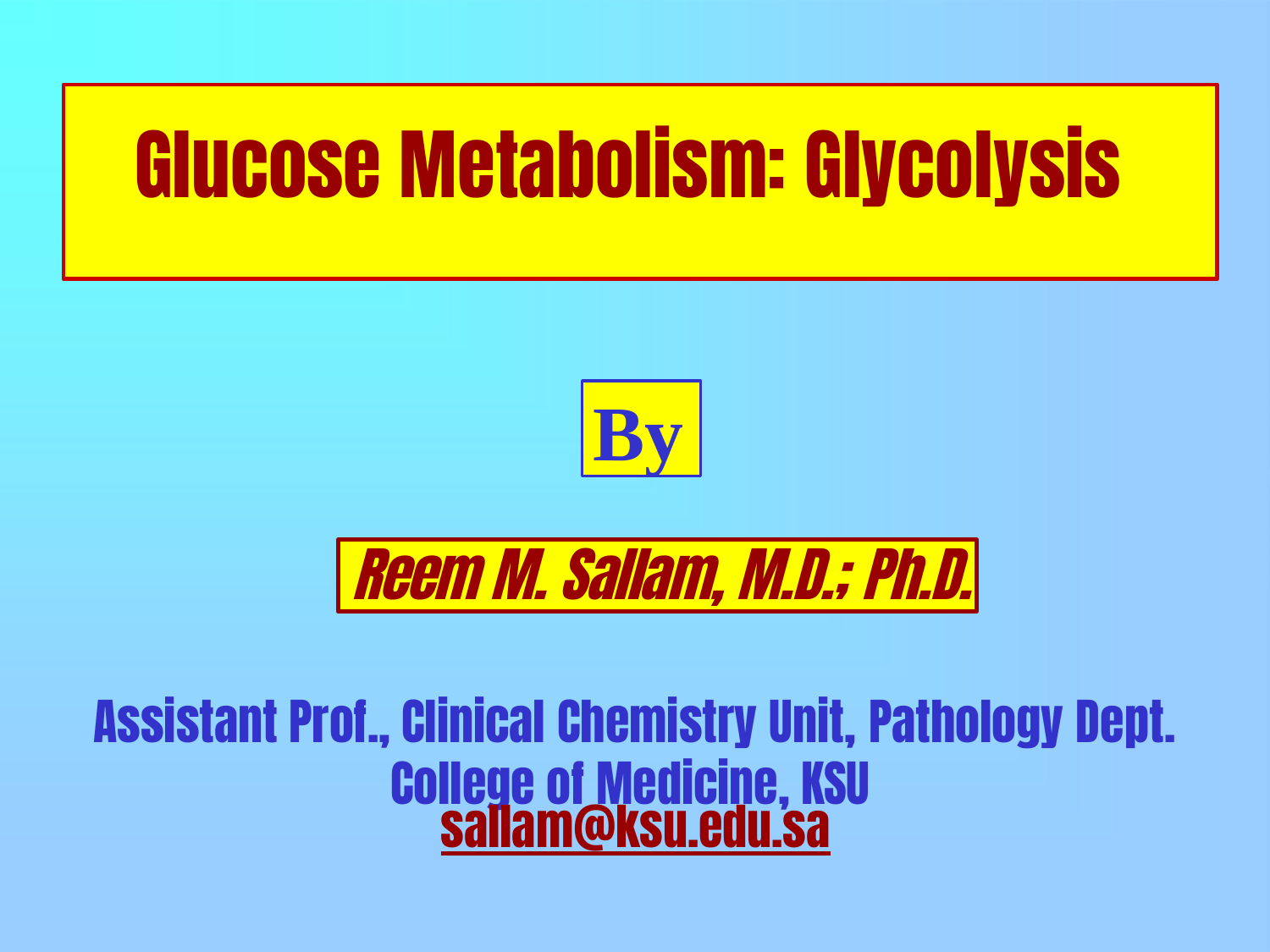

# Glucose Metabolism: Glycolysis
By
Reem M. Sallam, M.D.; Ph.D.
Assistant Prof., Clinical Chemistry Unit, Pathology Dept.
College of Medicine, KSU  sallam@ksu.edu.sa